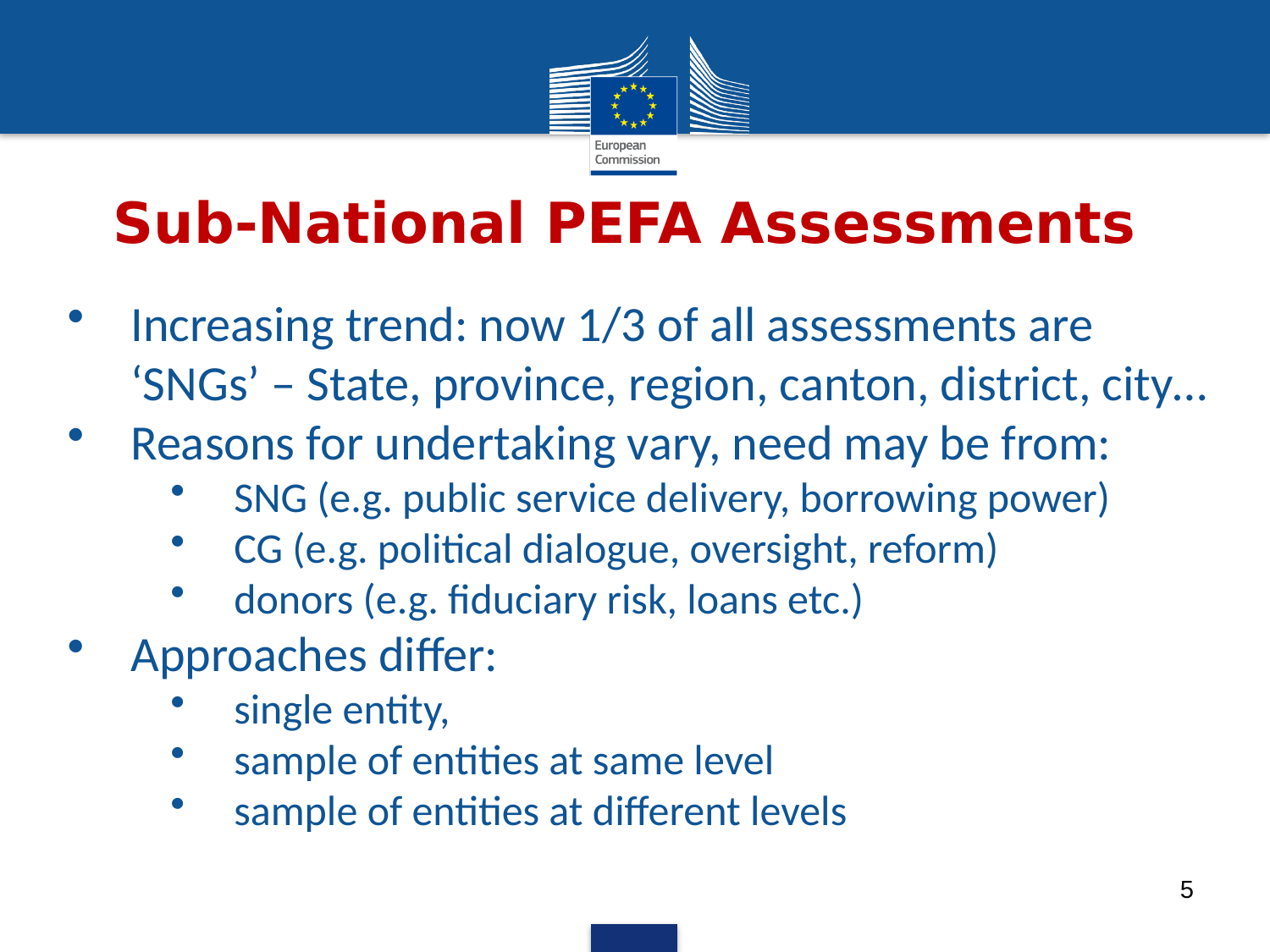

Sub-National PEFA Assessments

Increasing trend: now 1/3 of all assessments are ‘SNGs’ – State, province, region, canton, district, city…
Reasons for undertaking vary, need may be from:
SNG (e.g. public service delivery, borrowing power)
CG (e.g. political dialogue, oversight, reform)
donors (e.g. fiduciary risk, loans etc.)
Approaches differ:
single entity,
sample of entities at same level
sample of entities at different levels

5